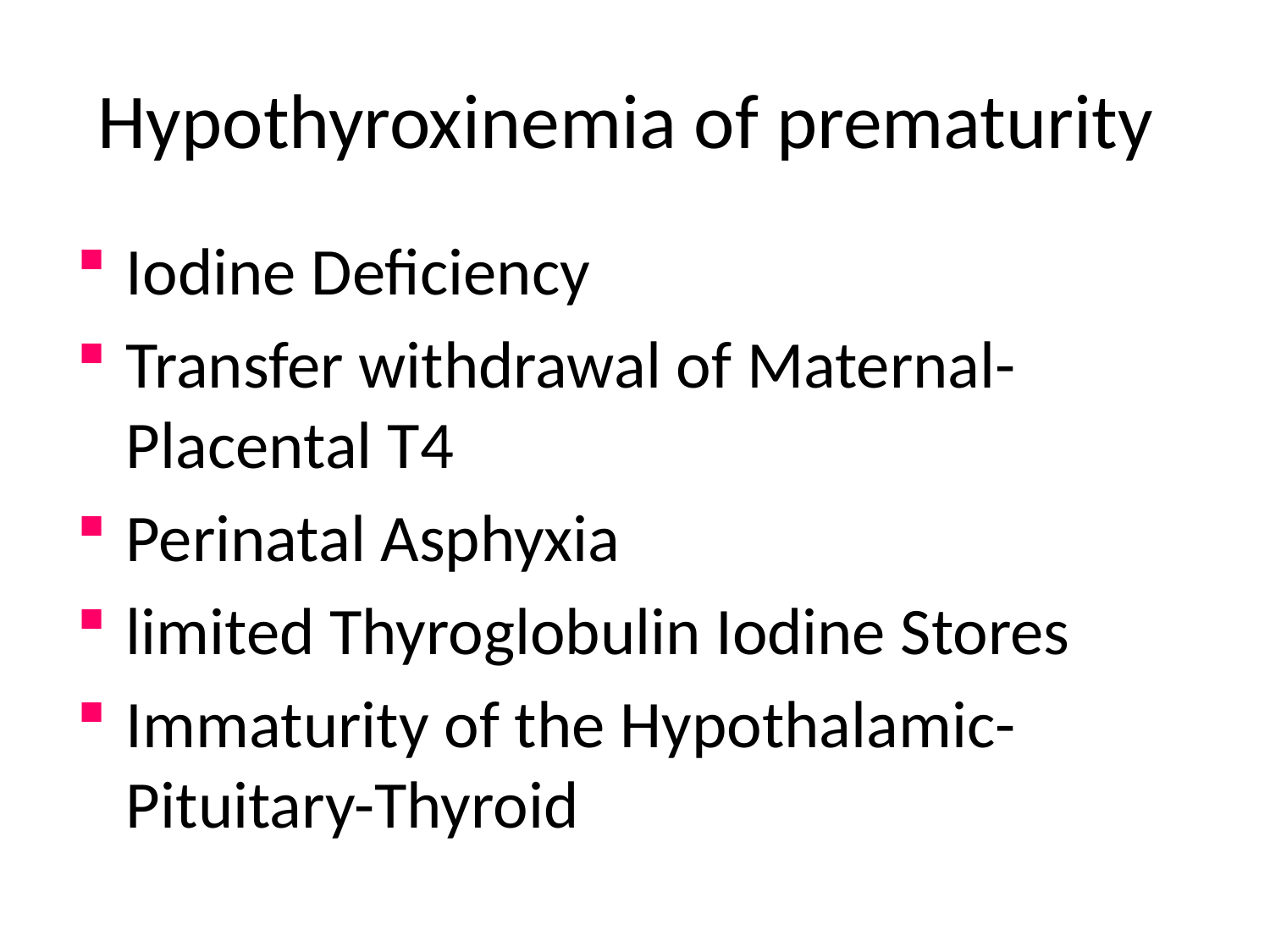

# Hypothyroxinemia of prematurity
Iodine Deficiency
Transfer withdrawal of Maternal-Placental T4
Perinatal Asphyxia
limited Thyroglobulin Iodine Stores
Immaturity of the Hypothalamic-Pituitary-Thyroid